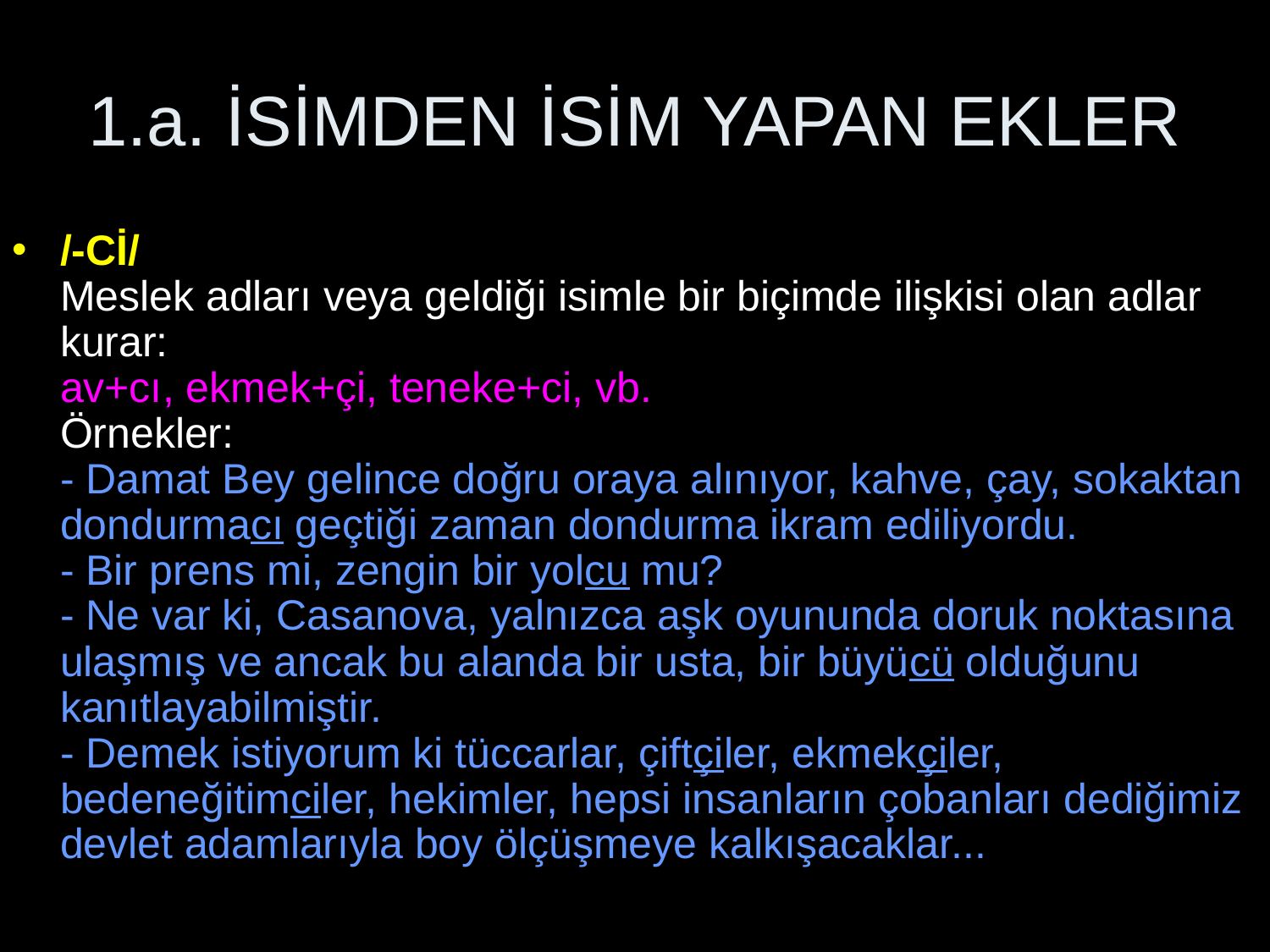

# 1.a. İSİMDEN İSİM YAPAN EKLER
/-Cİ/
Meslek adları veya geldiği isimle bir biçimde ilişkisi olan adlar kurar:
av+cı, ekmek+çi, teneke+ci, vb.
Örnekler:
- Damat Bey gelince doğru oraya alınıyor, kahve, çay, sokaktan dondurmacı geçtiği zaman dondurma ikram ediliyordu.
- Bir prens mi, zengin bir yolcu mu?
- Ne var ki, Casanova, yalnızca aşk oyununda doruk noktasına ulaşmış ve ancak bu alanda bir usta, bir büyücü olduğunu kanıtlayabilmiştir.
- Demek istiyorum ki tüccarlar, çiftçiler, ekmekçiler, bedeneğitimciler, hekimler, hepsi insanların çobanları dediğimiz devlet adamlarıyla boy ölçüşmeye kalkışacaklar...